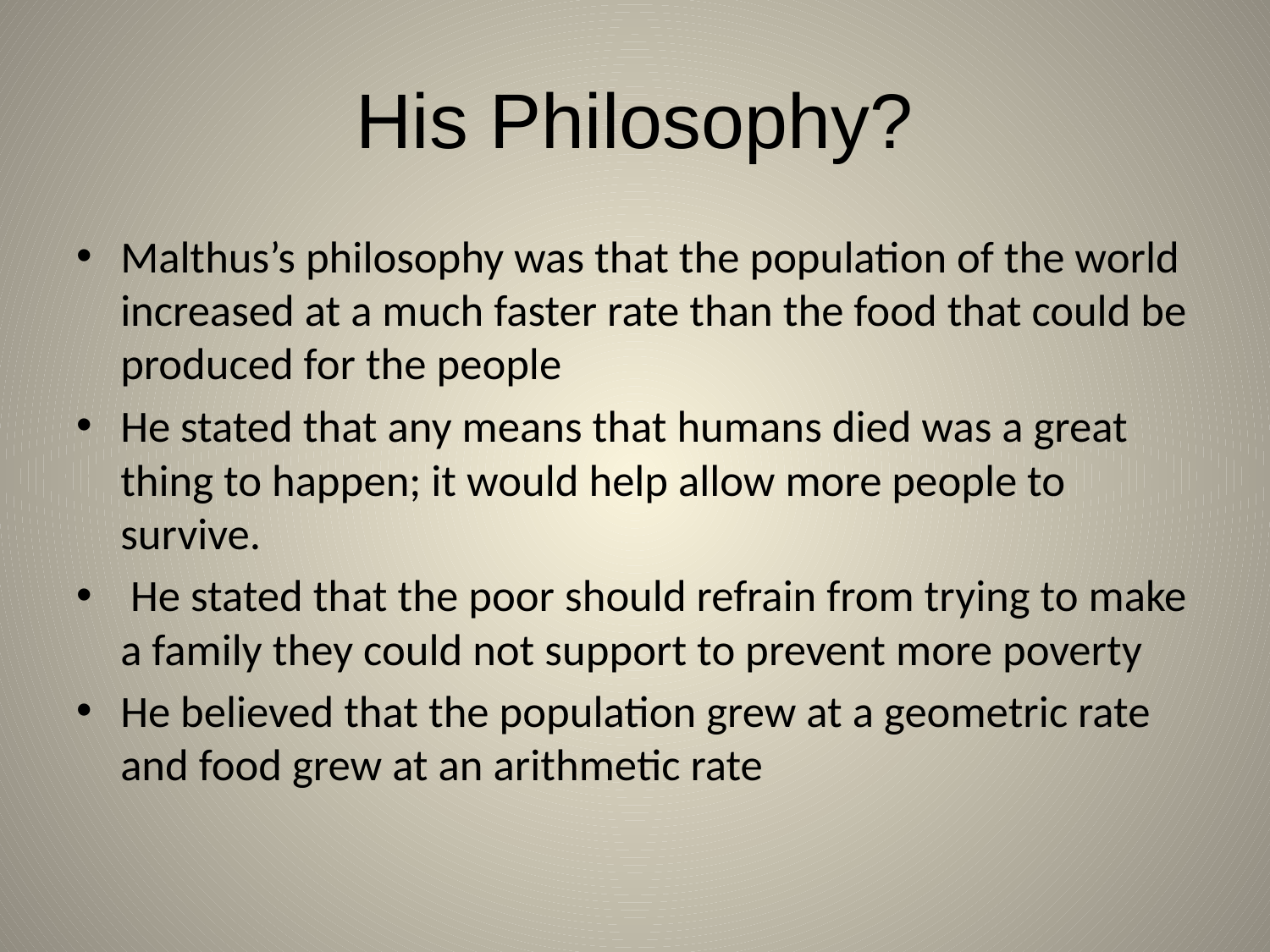

# His Philosophy?
Malthus’s philosophy was that the population of the world increased at a much faster rate than the food that could be produced for the people
He stated that any means that humans died was a great thing to happen; it would help allow more people to survive.
 He stated that the poor should refrain from trying to make a family they could not support to prevent more poverty
He believed that the population grew at a geometric rate and food grew at an arithmetic rate